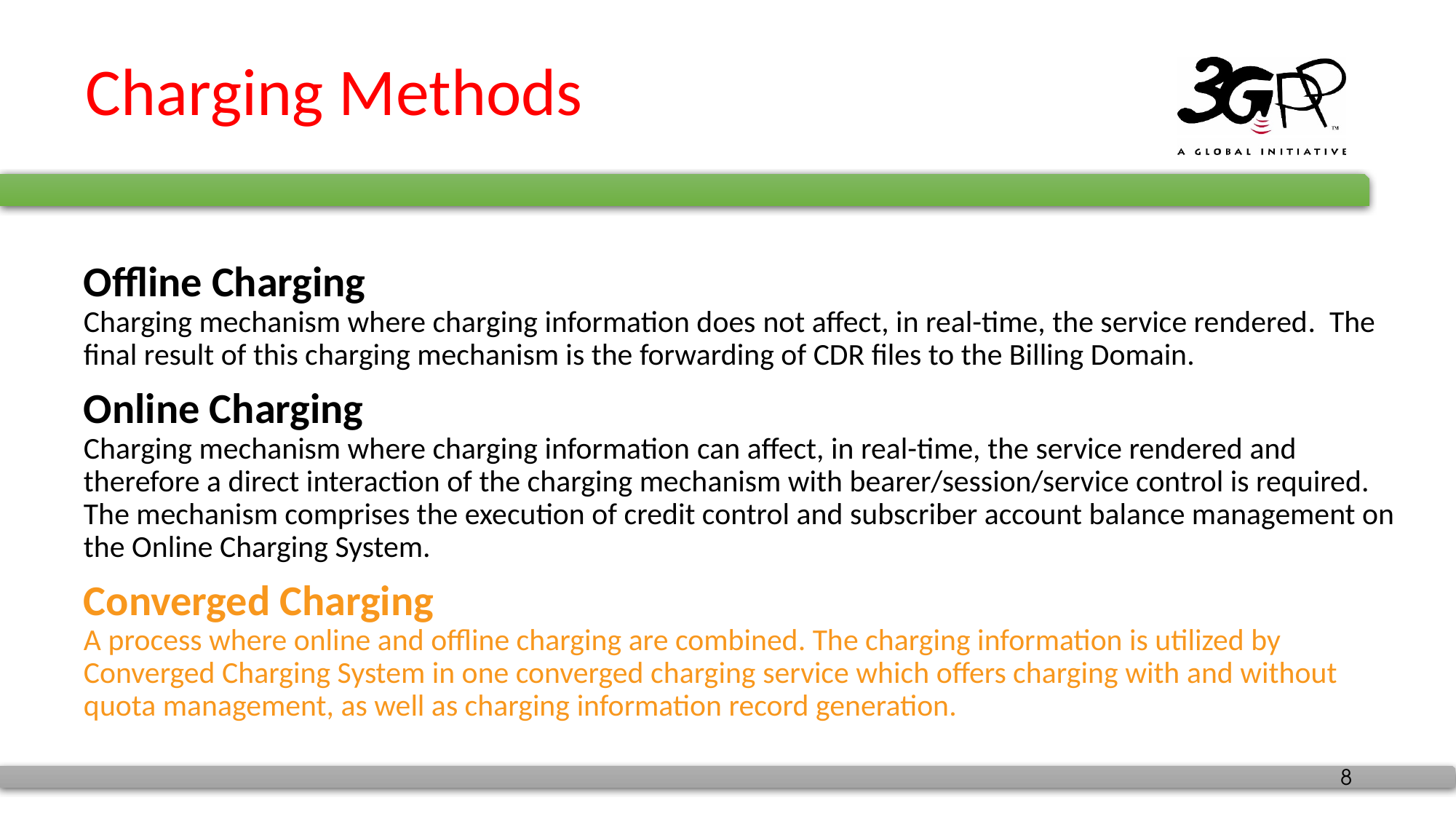

# Charging Methods
Offline Charging
Charging mechanism where charging information does not affect, in real-time, the service rendered.  The final result of this charging mechanism is the forwarding of CDR files to the Billing Domain.
Online Charging
Charging mechanism where charging information can affect, in real-time, the service rendered and therefore a direct interaction of the charging mechanism with bearer/session/service control is required.  The mechanism comprises the execution of credit control and subscriber account balance management on the Online Charging System.
Converged Charging
A process where online and offline charging are combined. The charging information is utilized by Converged Charging System in one converged charging service which offers charging with and without quota management, as well as charging information record generation.